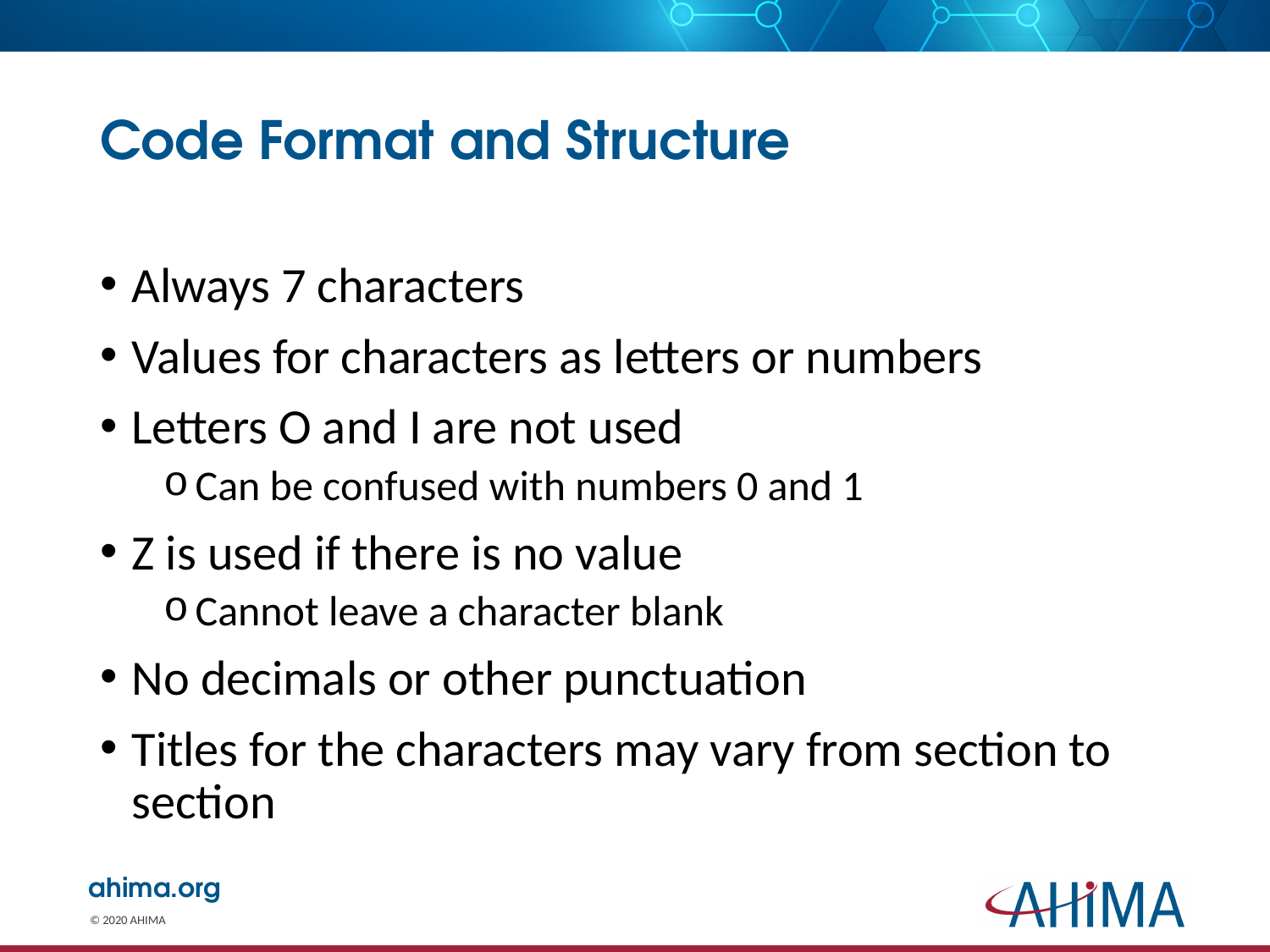

# Code Format and Structure
Always 7 characters
Values for characters as letters or numbers
Letters O and I are not used
Can be confused with numbers 0 and 1
Z is used if there is no value
Cannot leave a character blank
No decimals or other punctuation
Titles for the characters may vary from section to section